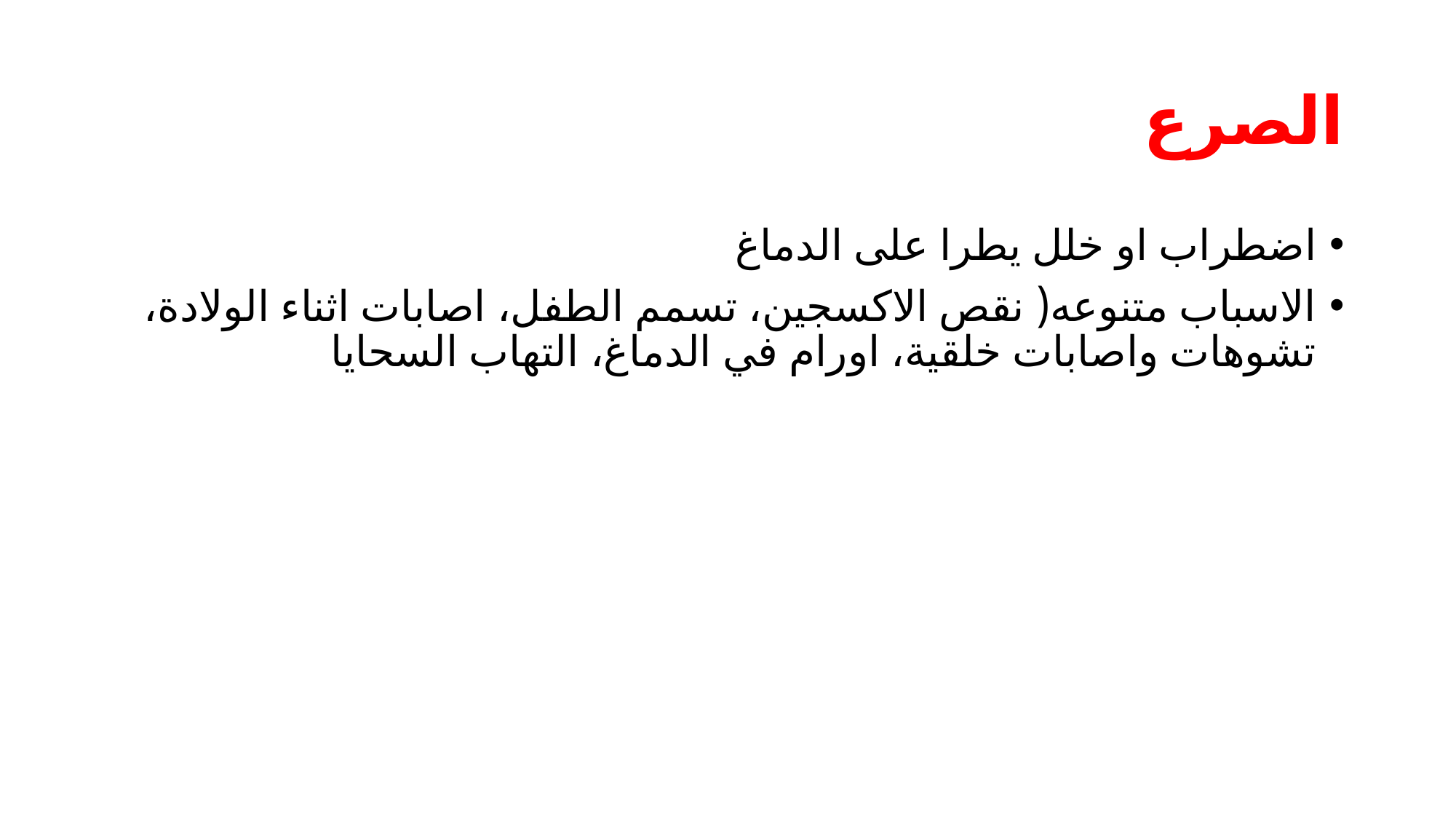

# الصرع
اضطراب او خلل يطرا على الدماغ
الاسباب متنوعه( نقص الاكسجين، تسمم الطفل، اصابات اثناء الولادة، تشوهات واصابات خلقية، اورام في الدماغ، التهاب السحايا